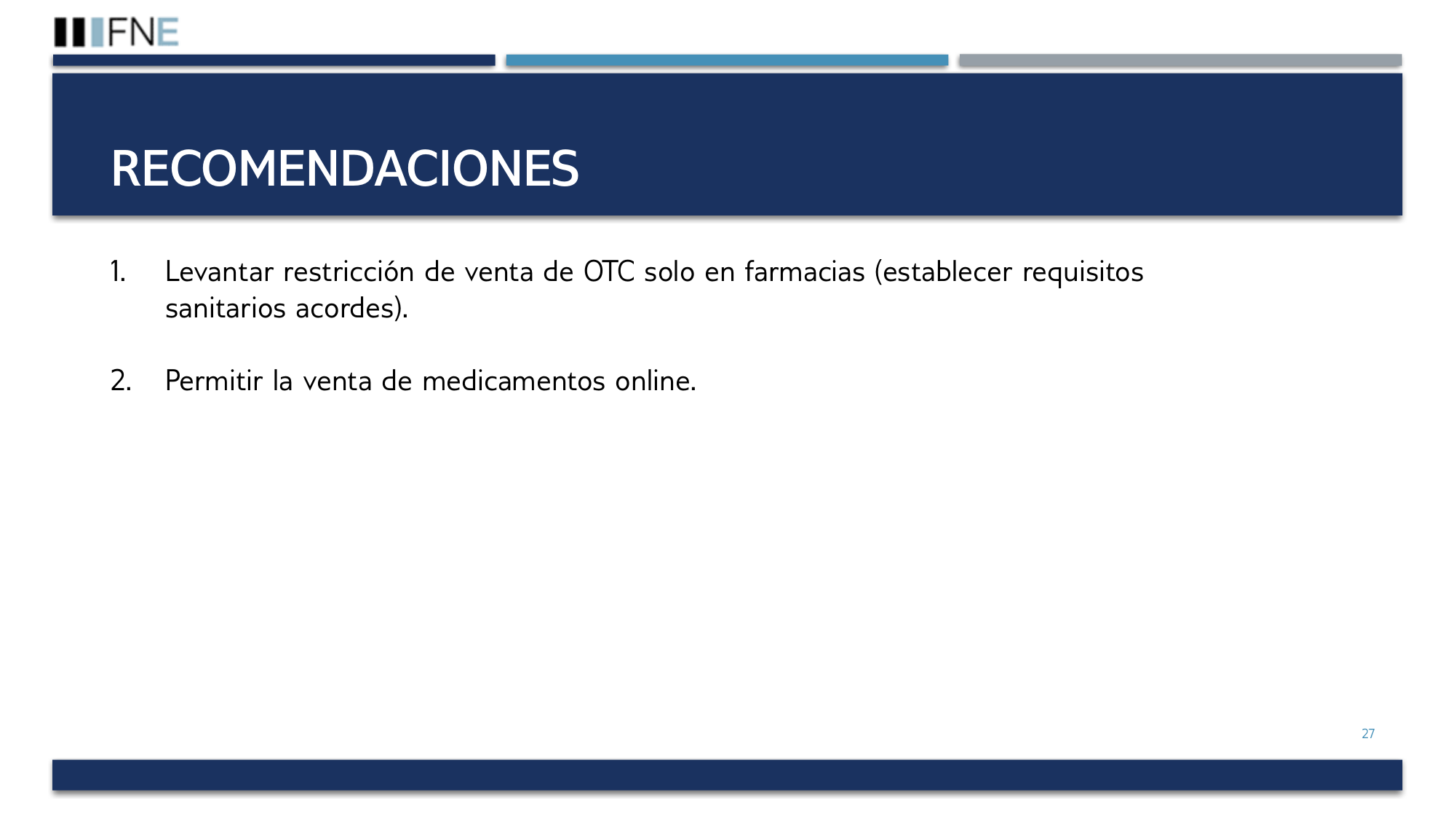

# RECOMENDACIONES
Levantar restricción de venta de OTC solo en farmacias (establecer requisitos sanitarios acordes).

Permitir la venta de medicamentos online.

27